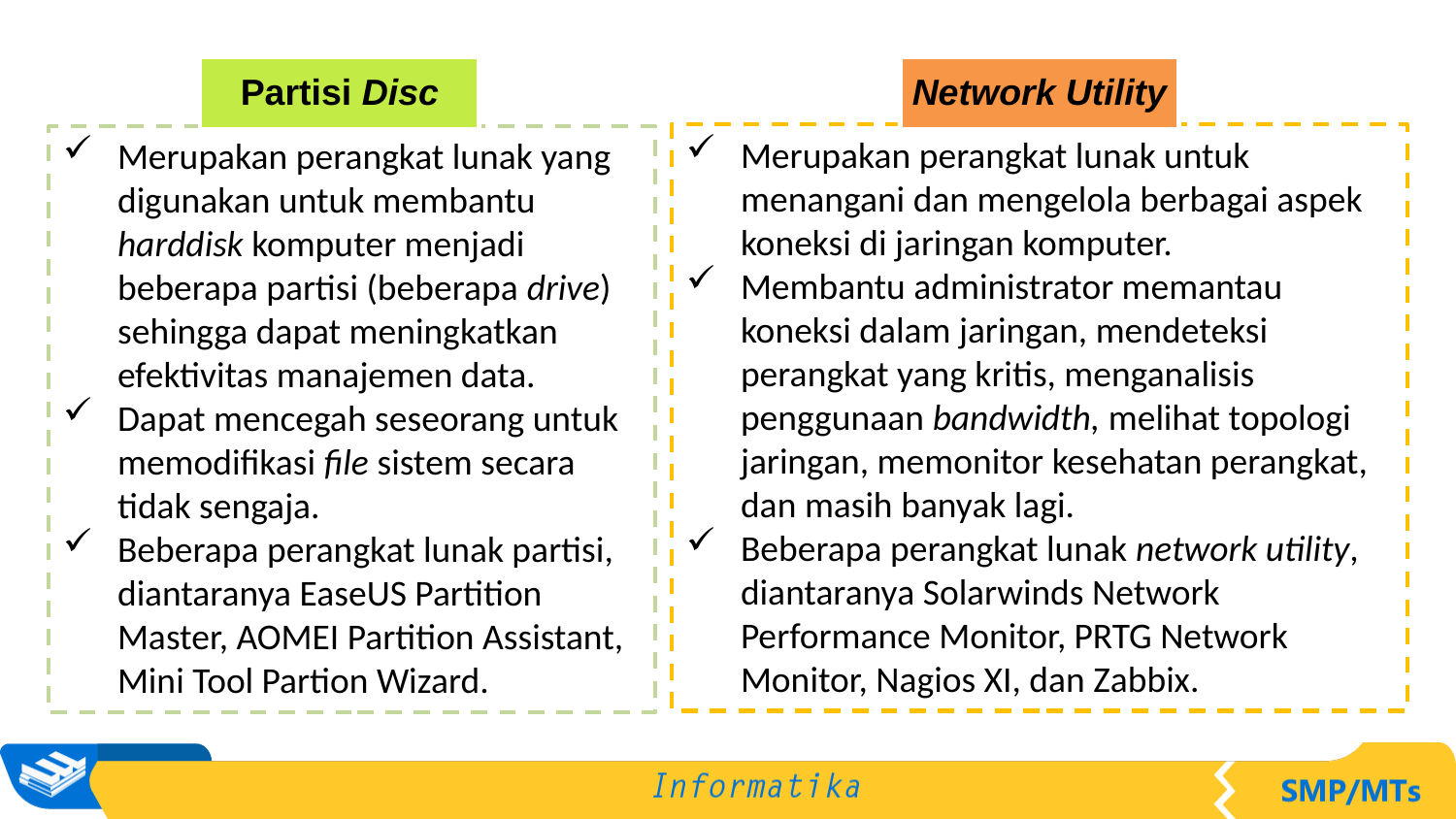

Partisi Disc
Merupakan perangkat lunak yang digunakan untuk membantu harddisk komputer menjadi beberapa partisi (beberapa drive) sehingga dapat meningkatkan efektivitas manajemen data.
Dapat mencegah seseorang untuk memodifikasi file sistem secara tidak sengaja.
Beberapa perangkat lunak partisi, diantaranya EaseUS Partition Master, AOMEI Partition Assistant, Mini Tool Partion Wizard.

Network Utility
Merupakan perangkat lunak untuk menangani dan mengelola berbagai aspek koneksi di jaringan komputer.
Membantu administrator memantau koneksi dalam jaringan, mendeteksi perangkat yang kritis, menganalisis penggunaan bandwidth, melihat topologi jaringan, memonitor kesehatan perangkat, dan masih banyak lagi.
Beberapa perangkat lunak network utility, diantaranya Solarwinds Network Performance Monitor, PRTG Network Monitor, Nagios XI, dan Zabbix.